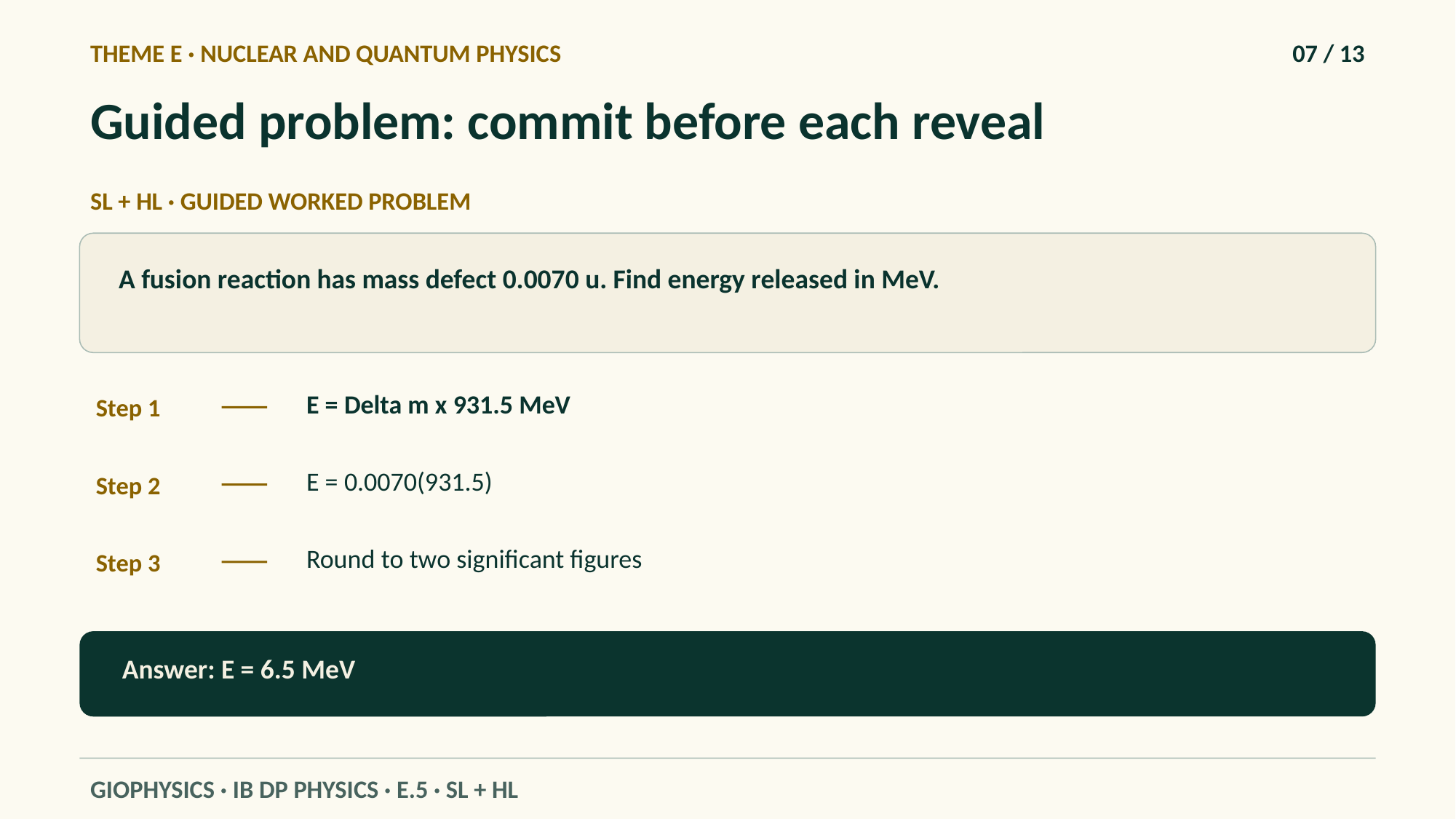

THEME E · NUCLEAR AND QUANTUM PHYSICS
07 / 13
Guided problem: commit before each reveal
SL + HL · GUIDED WORKED PROBLEM

A fusion reaction has mass defect 0.0070 u. Find energy released in MeV.
E = Delta m x 931.5 MeV
Step 1

E = 0.0070(931.5)
Step 2

Round to two significant figures
Step 3

Answer: E = 6.5 MeV

GIOPHYSICS · IB DP PHYSICS · E.5 · SL + HL